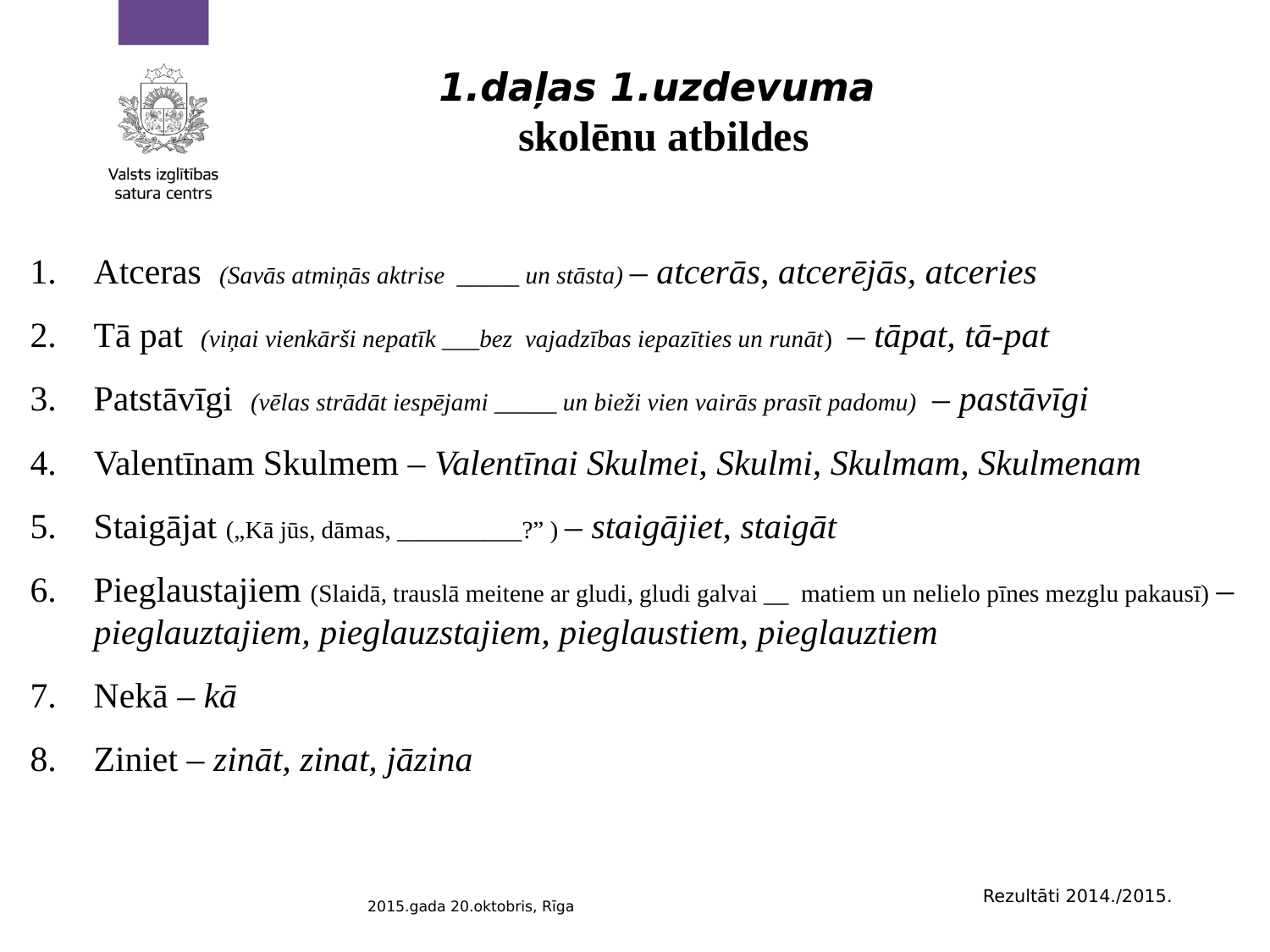

1.daļas 1.uzdevuma
skolēnu atbildes
Atceras  (Savās atmiņās aktrise  _____ un stāsta) – atcerās, atcerējās, atceries
Tā pat  (viņai vienkārši nepatīk ___bez  vajadzības iepazīties un runāt)  – tāpat, tā-pat
Patstāvīgi  (vēlas strādāt iespējami _____ un bieži vien vairās prasīt padomu)  – pastāvīgi
Valentīnam Skulmem – Valentīnai Skulmei, Skulmi, Skulmam, Skulmenam
Staigājat („Kā jūs, dāmas, __________?” ) – staigājiet, staigāt
Pieglaustajiem (Slaidā, trauslā meitene ar gludi, gludi galvai __  matiem un nelielo pīnes mezglu pakausī) – pieglauztajiem, pieglauzstajiem, pieglaustiem, pieglauztiem
Nekā – kā
Ziniet – zināt, zinat, jāzina
Rezultāti 2014./2015.
2015.gada 20.oktobris, Rīga